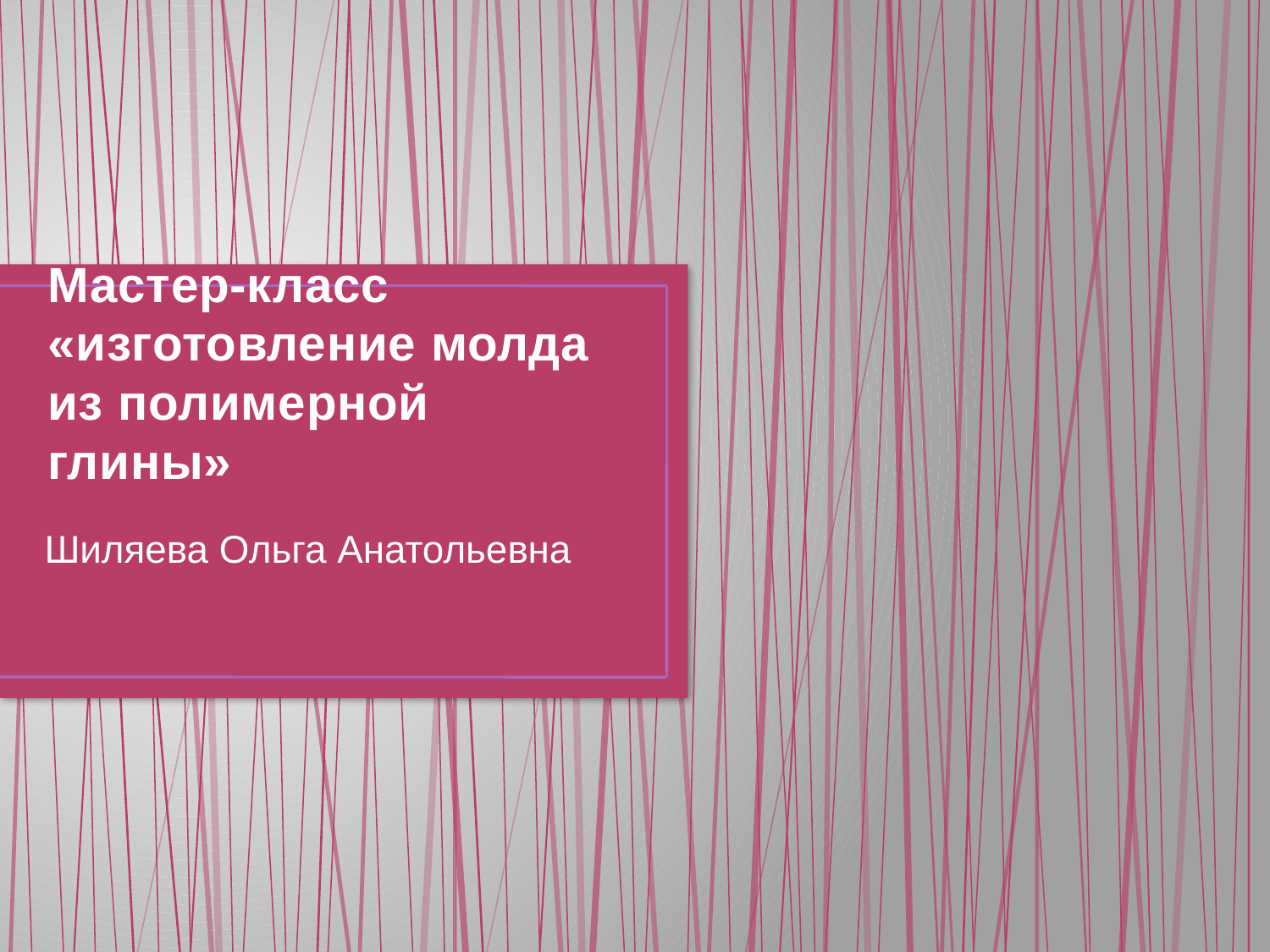

# Мастер-класс «изготовление молда из полимерной глины»
Шиляева Ольга Анатольевна